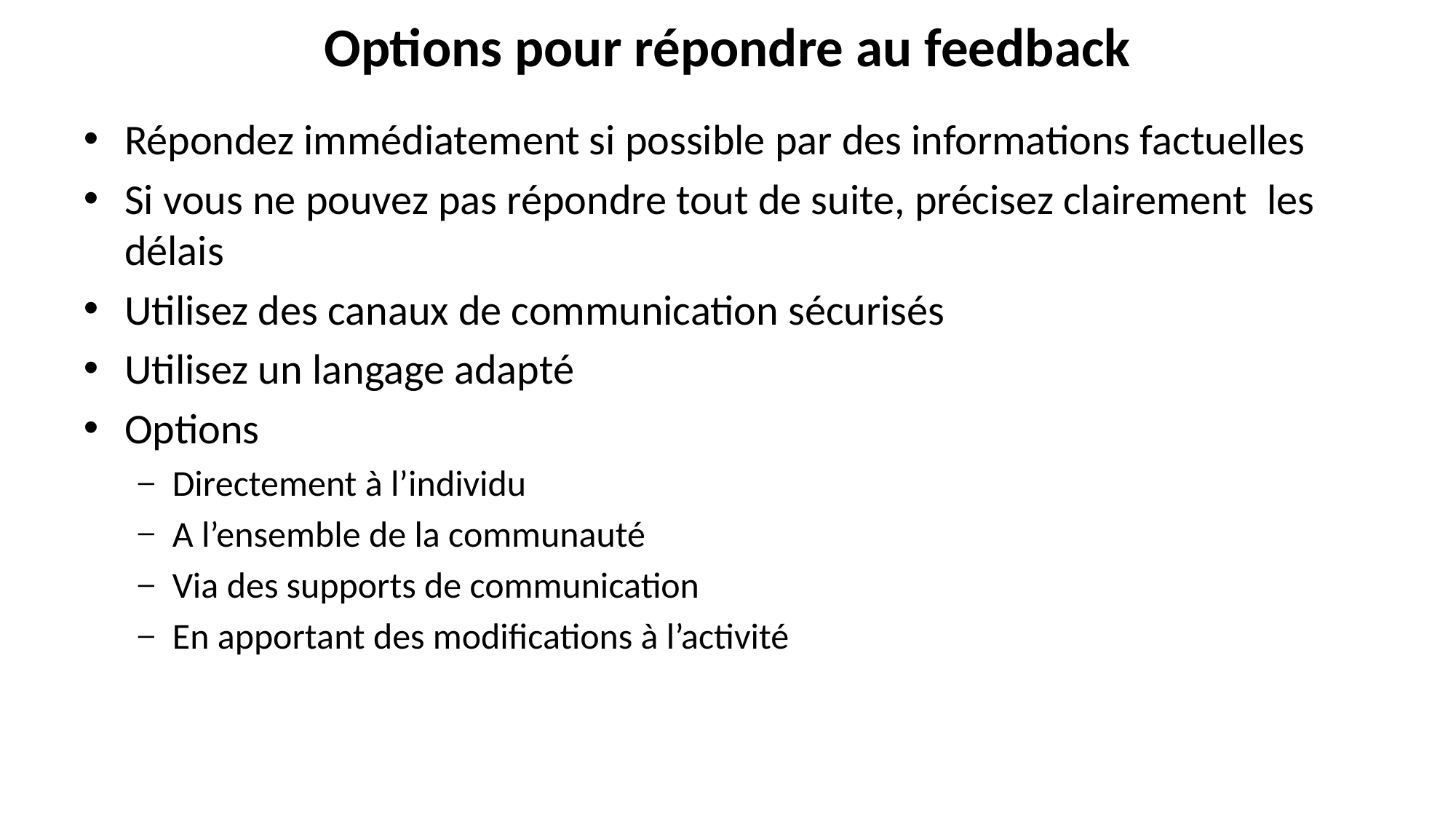

# Options pour répondre au feedback
Répondez immédiatement si possible par des informations factuelles
Si vous ne pouvez pas répondre tout de suite, précisez clairement  les délais
Utilisez des canaux de communication sécurisés
Utilisez un langage adapté
Options
Directement à l’individu
A l’ensemble de la communauté
Via des supports de communication
En apportant des modifications à l’activité